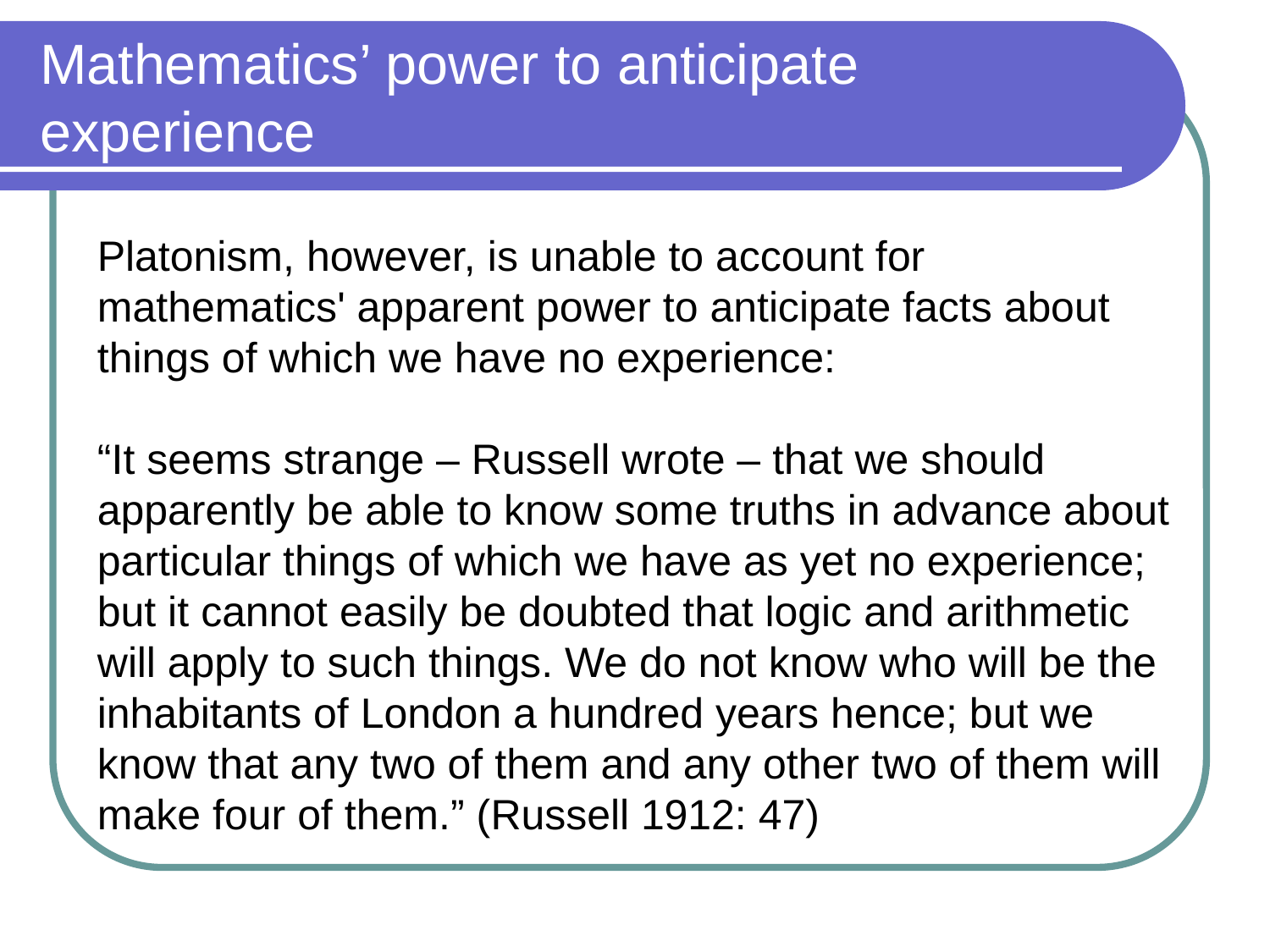

# Mathematics’ power to anticipate experience
Platonism, however, is unable to account for mathematics' appar­ent power to anticipate facts about things of which we have no expe­rience:

“It seems strange – Russell wrote – that we should apparently be able to know some truths in advance about particular things of which we have as yet no experience; but it cannot easily be doubted that logic and arithmetic will apply to such things. We do not know who will be the inhabitants of London a hundred years hence; but we know that any two of them and any other two of them will make four of them.” (Russell 1912: 47)